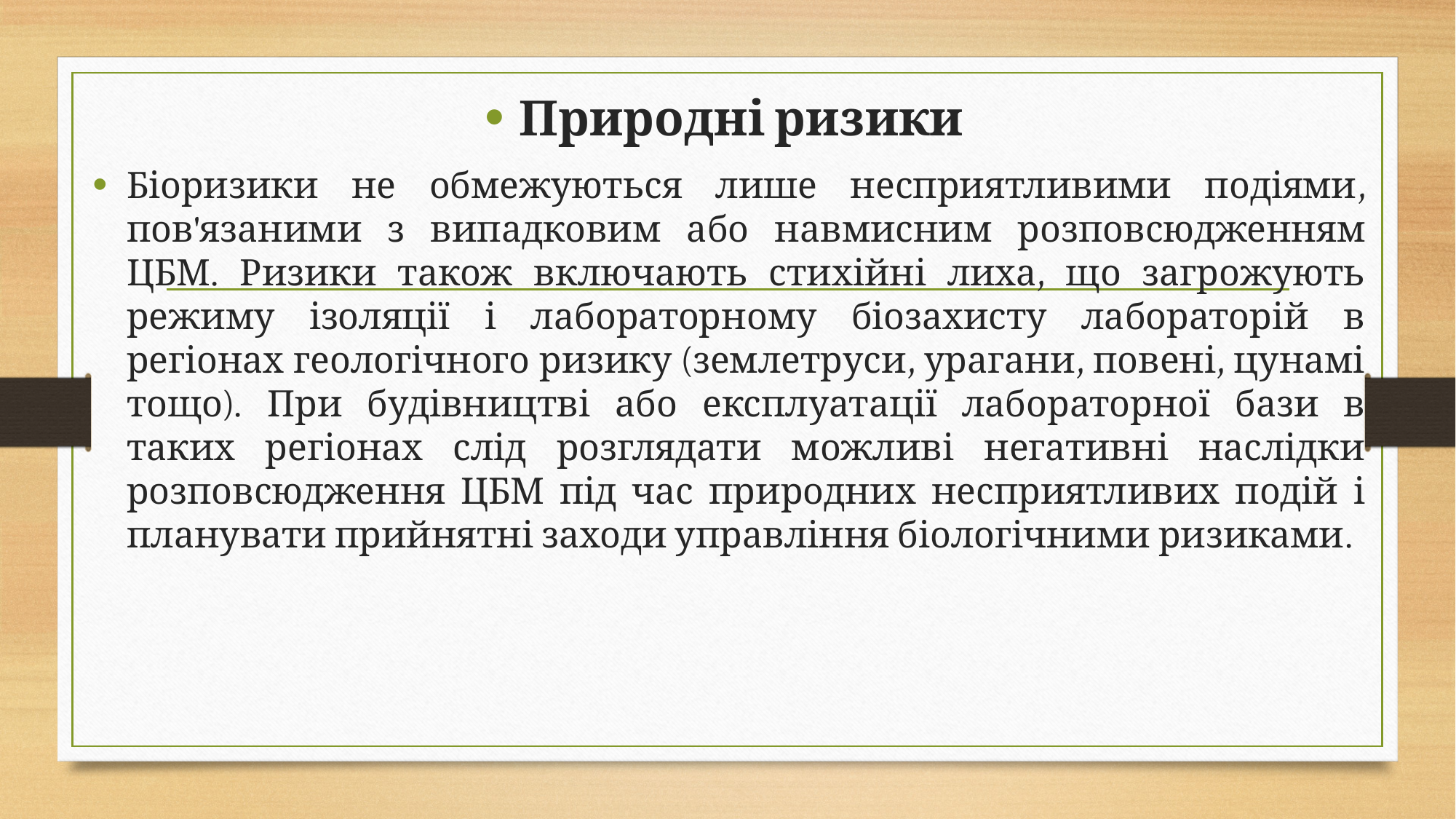

Природні ризики
Біоризики не обмежуються лише несприятливими подіями, пов'язаними з випадковим або навмисним розповсюдженням ЦБМ. Ризики також включають стихійні лиха, що загрожують режиму ізоляції і лабораторному біозахисту лабораторій в регіонах геологічного ризику (землетруси, урагани, повені, цунамі тощо). При будівництві або експлуатації лабораторної бази в таких регіонах слід розглядати можливі негативні наслідки розповсюдження ЦБМ під час природних несприятливих подій і планувати прийнятні заходи управління біологічними ризиками.